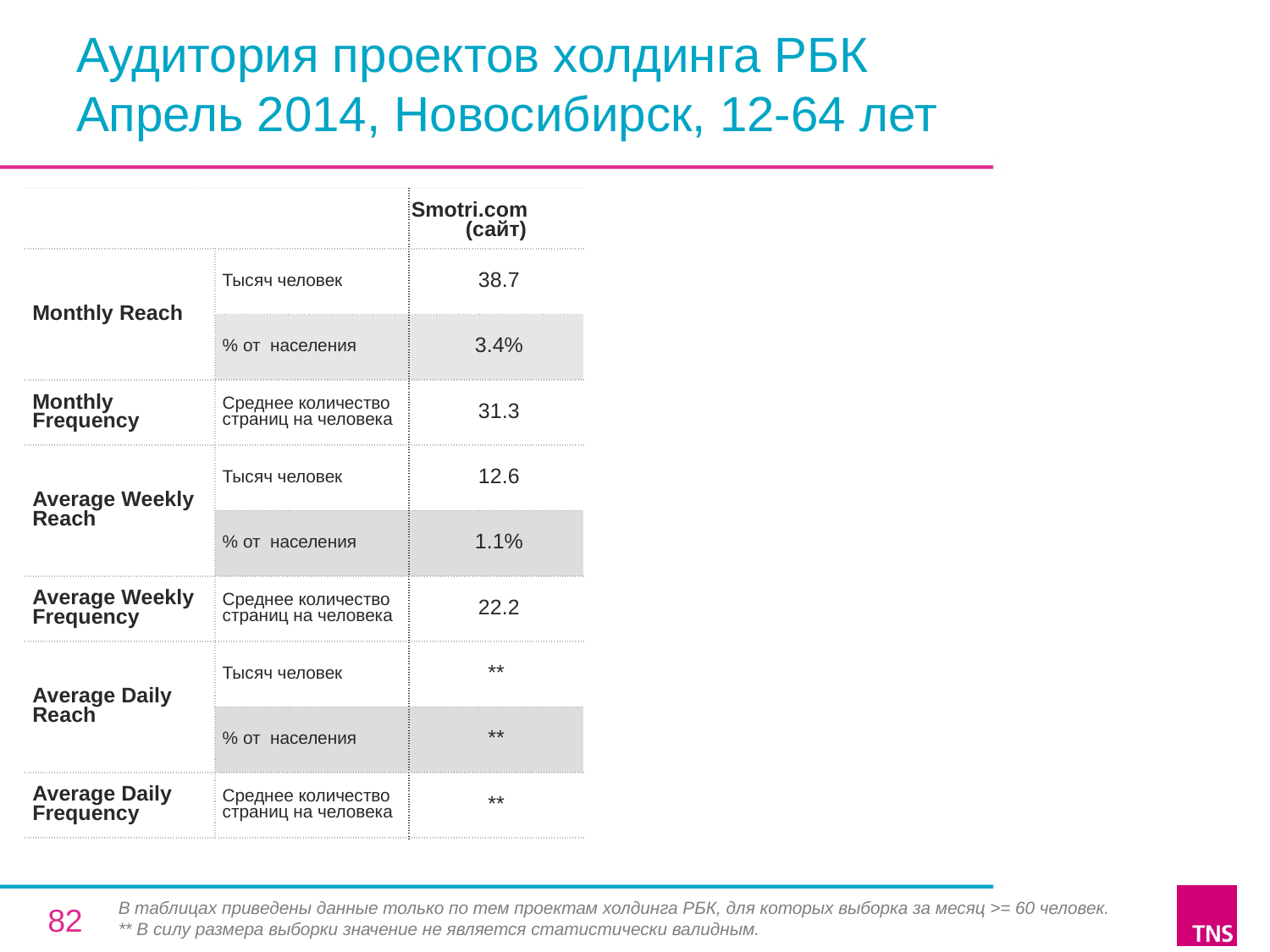

# Аудитория проектов холдинга РБК Апрель 2014, Новосибирск, 12-64 лет
|  |  | Smotri.com (сайт) |
| --- | --- | --- |
| Monthly Reach | Тысяч человек | 38.7 |
|  | % от населения | 3.4% |
| Monthly Frequency | Среднее количество страниц на человека | 31.3 |
| Average Weekly Reach | Тысяч человек | 12.6 |
|  | % от населения | 1.1% |
| Average Weekly Frequency | Среднее количество страниц на человека | 22.2 |
| Average Daily Reach | Тысяч человек | \*\* |
|  | % от населения | \*\* |
| Average Daily Frequency | Среднее количество страниц на человека | \*\* |
В таблицах приведены данные только по тем проектам холдинга РБК, для которых выборка за месяц >= 60 человек.
** В силу размера выборки значение не является статистически валидным.
82